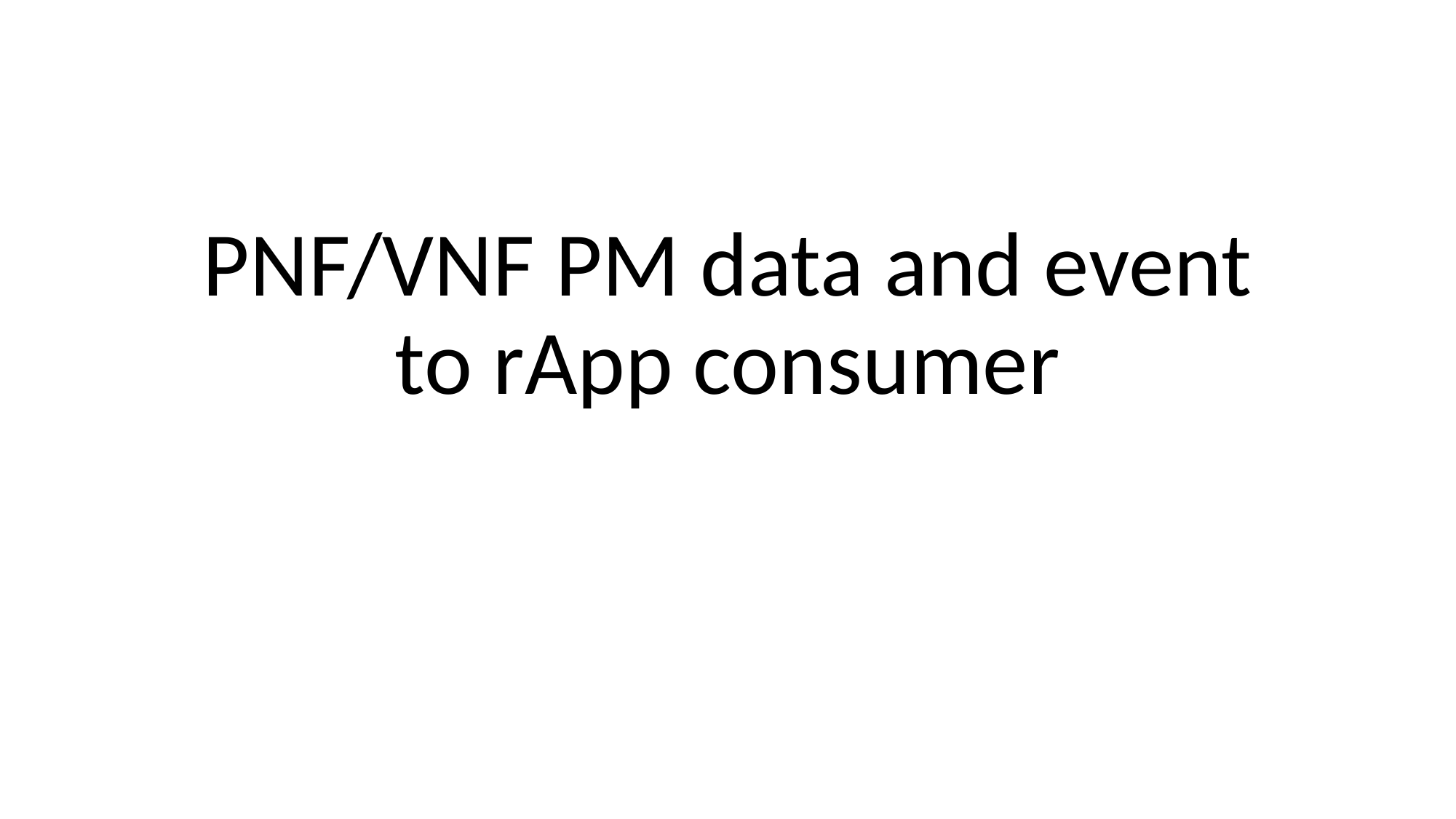

# PNF/VNF PM data and event to rApp consumer